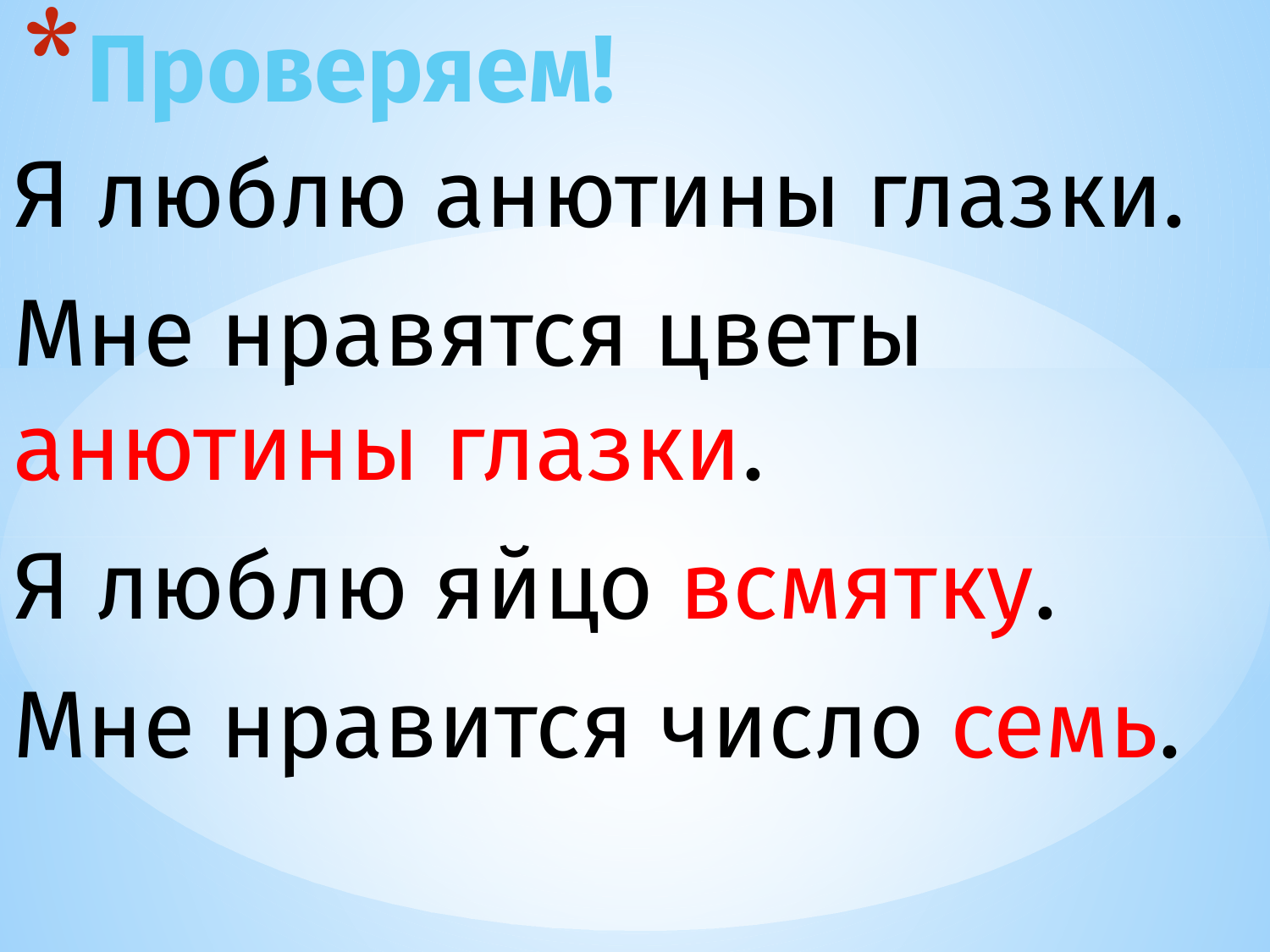

# Проверяем!
Я люблю анютины глазки.
Мне нравятся цветы анютины глазки.
Я люблю яйцо всмятку.
Мне нравится число семь.